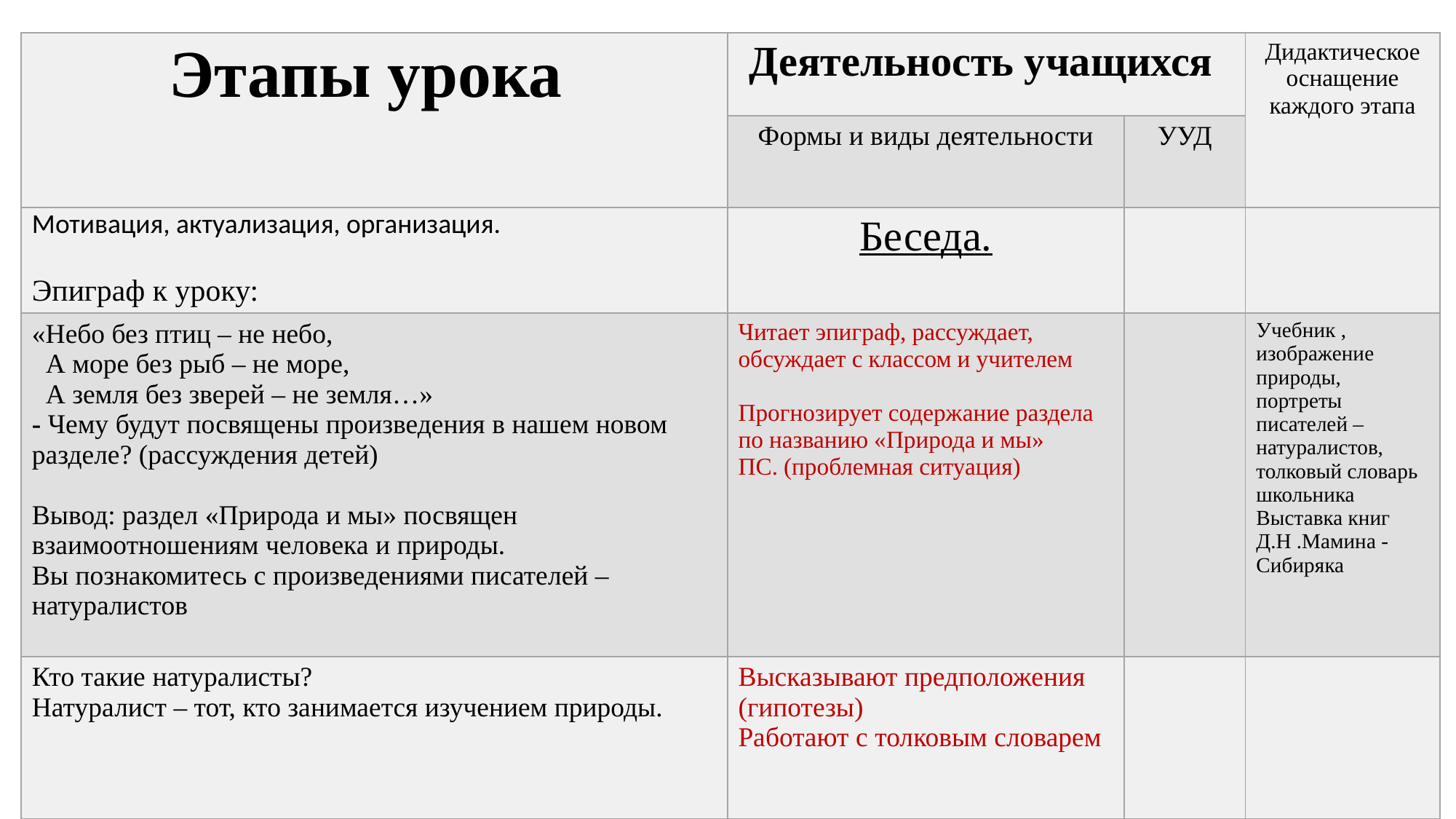

| Этапы урока | Деятельность учащихся |  | Дидактическое оснащение каждого этапа |
| --- | --- | --- | --- |
|  | Формы и виды деятельности | УУД |  |
| Мотивация, актуализация, организация. Эпиграф к уроку: | Беседа. |  |  |
| «Небо без птиц – не небо,   А море без рыб – не море,   А земля без зверей – не земля…» - Чему будут посвящены произведения в нашем новом разделе? (рассуждения детей) Вывод: раздел «Природа и мы» посвящен взаимоотношениям человека и природы. Вы познакомитесь с произведениями писателей – натуралистов | Читает эпиграф, рассуждает, обсуждает с классом и учителем Прогнозирует содержание раздела по названию «Природа и мы» ПС. (проблемная ситуация) |  | Учебник , изображение природы, портреты писателей – натуралистов, толковый словарь школьника Выставка книг Д.Н .Мамина -Сибиряка |
| Кто такие натуралисты? Натуралист – тот, кто занимается изучением природы. | Высказывают предположения (гипотезы) Работают с толковым словарем |  |  |